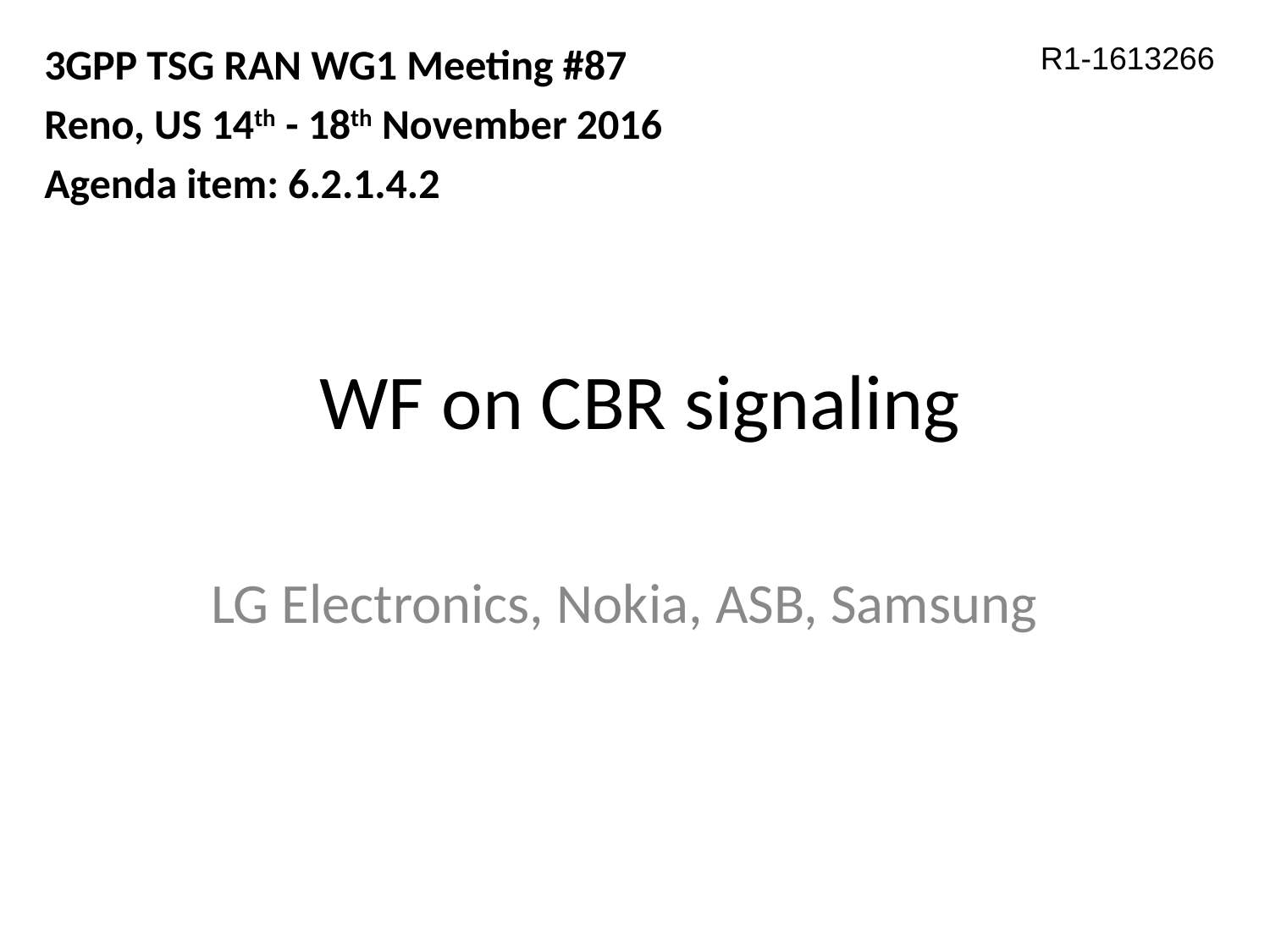

3GPP TSG RAN WG1 Meeting #87
Reno, US 14th - 18th November 2016
Agenda item: 6.2.1.4.2
R1-1613266
# WF on CBR signaling
LG Electronics, Nokia, ASB, Samsung